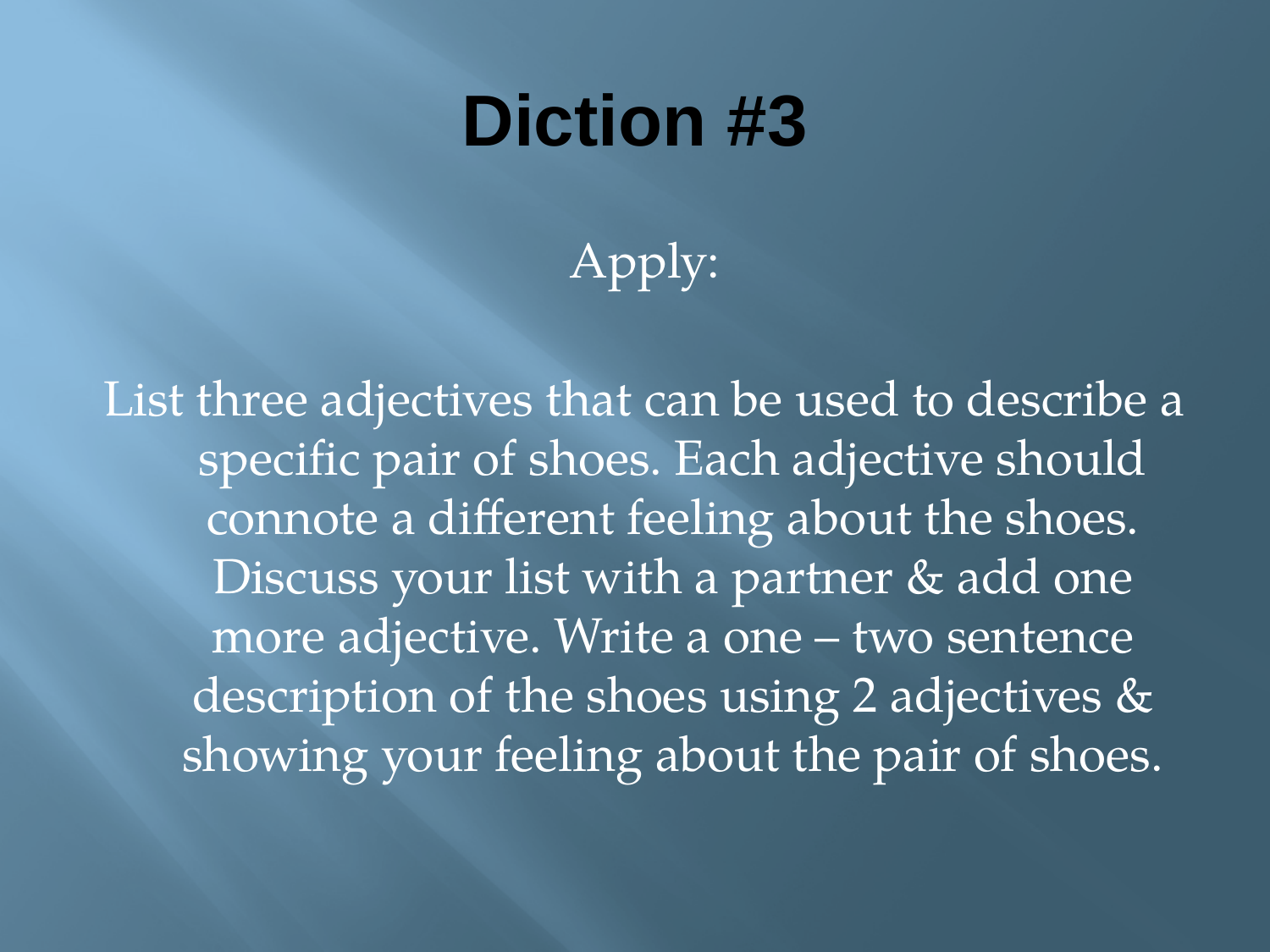

# Diction #3
Apply:

List three adjectives that can be used to describe a specific pair of shoes. Each adjective should connote a different feeling about the shoes. Discuss your list with a partner & add one more adjective. Write a one – two sentence description of the shoes using 2 adjectives & showing your feeling about the pair of shoes.